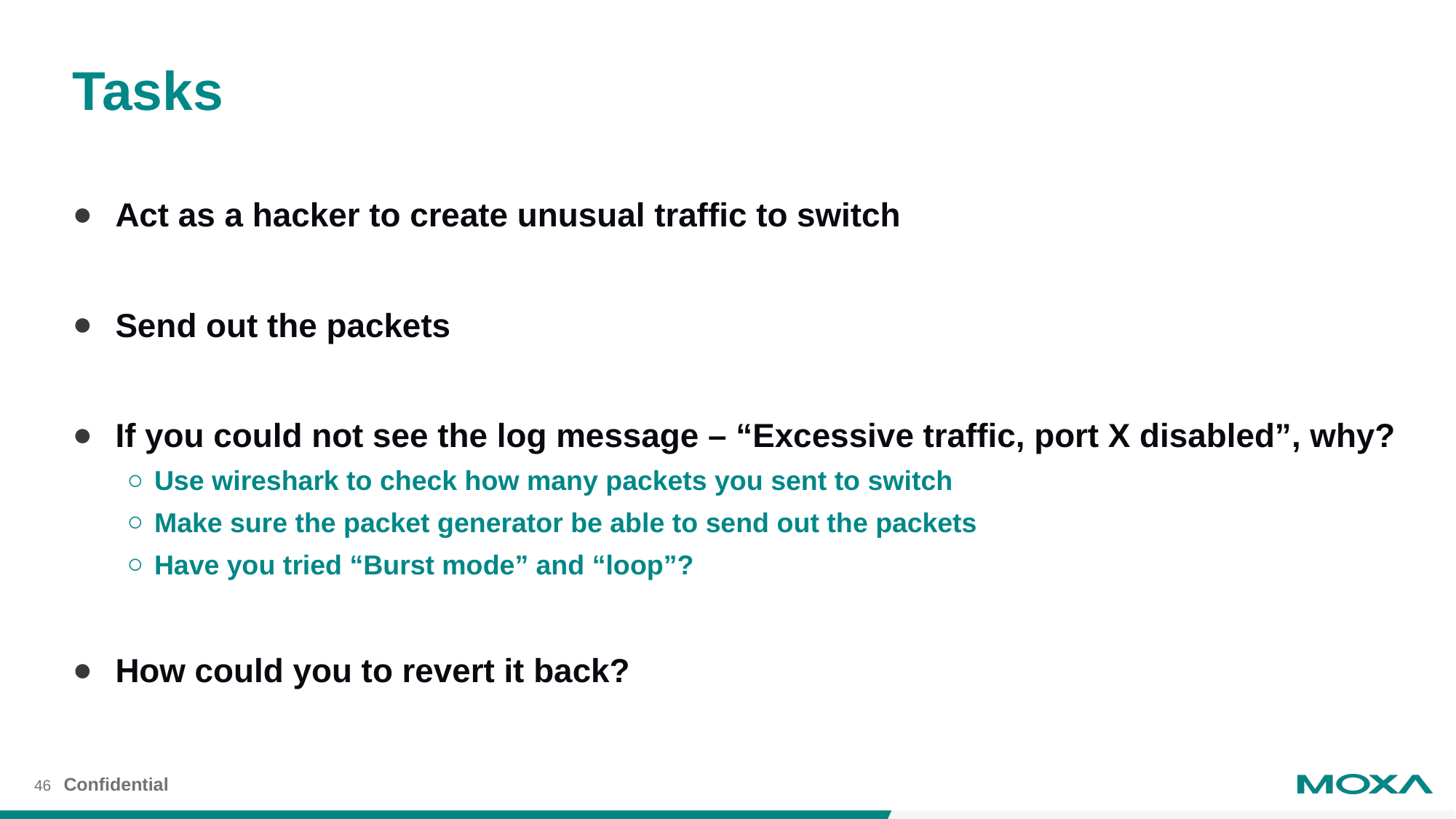

# Tasks
Act as a hacker to create unusual traffic to switch

Send out the packets

If you could not see the log message – “Excessive traffic, port X disabled”, why?
Use wireshark to check how many packets you sent to switch
Make sure the packet generator be able to send out the packets
Have you tried “Burst mode” and “loop”?

How could you to revert it back?